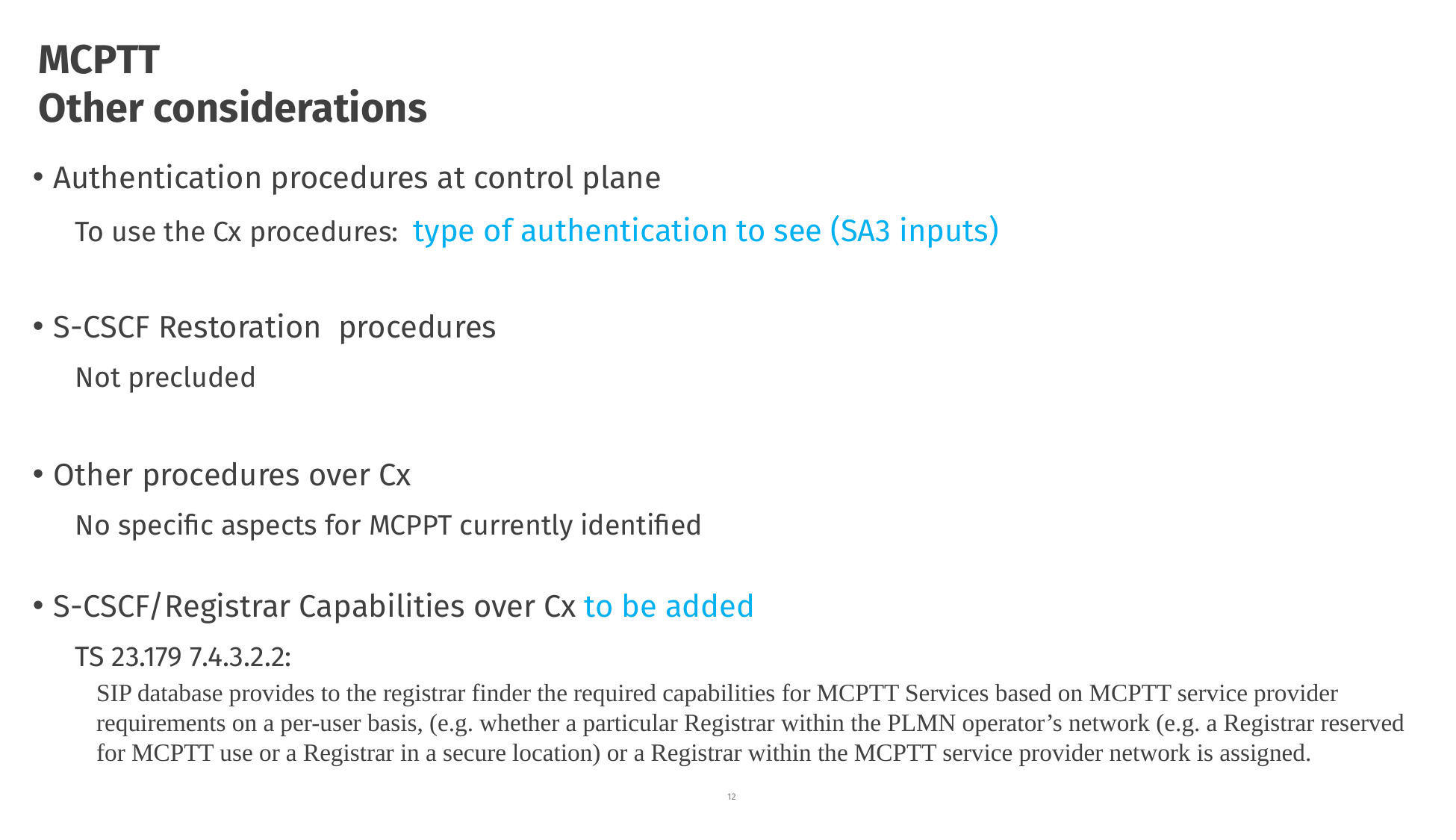

# MCPTT Other considerations
Authentication procedures at control plane
To use the Cx procedures:  type of authentication to see (SA3 inputs)

S-CSCF Restoration  procedures
Not precluded

Other procedures over Cx
No specific aspects for MCPPT currently identified

S-CSCF/Registrar Capabilities over Cx to be added
TS 23.179 7.4.3.2.2:
SIP database provides to the registrar finder the required capabilities for MCPTT Services based on MCPTT service provider requirements on a per-user basis, (e.g. whether a particular Registrar within the PLMN operator’s network (e.g. a Registrar reserved for MCPTT use or a Registrar in a secure location) or a Registrar within the MCPTT service provider network is assigned.